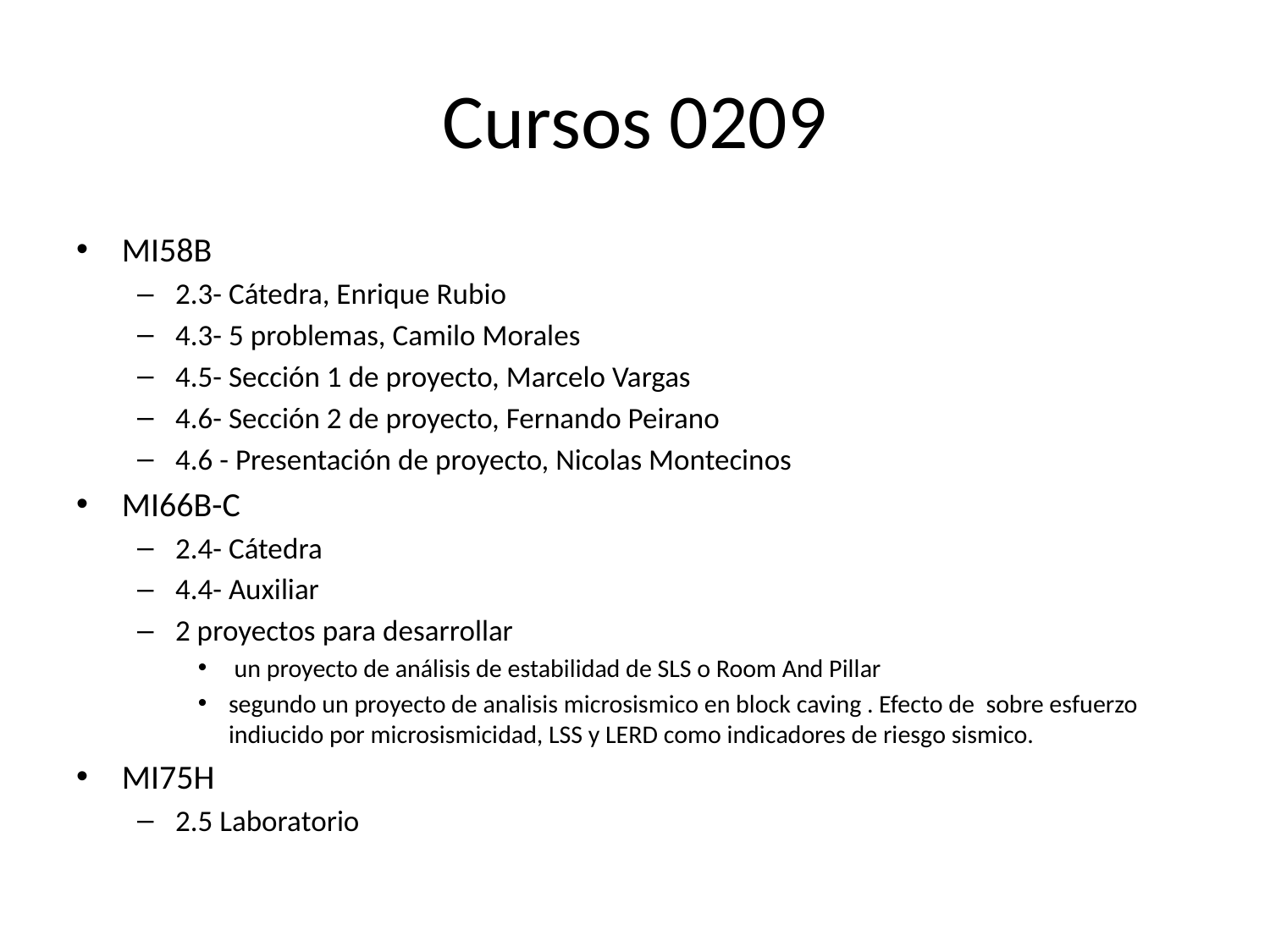

# Cursos 0209
MI58B
2.3- Cátedra, Enrique Rubio
4.3- 5 problemas, Camilo Morales
4.5- Sección 1 de proyecto, Marcelo Vargas
4.6- Sección 2 de proyecto, Fernando Peirano
4.6 - Presentación de proyecto, Nicolas Montecinos
MI66B-C
2.4- Cátedra
4.4- Auxiliar
2 proyectos para desarrollar
 un proyecto de análisis de estabilidad de SLS o Room And Pillar
segundo un proyecto de analisis microsismico en block caving . Efecto de  sobre esfuerzo indiucido por microsismicidad, LSS y LERD como indicadores de riesgo sismico.
MI75H
2.5 Laboratorio